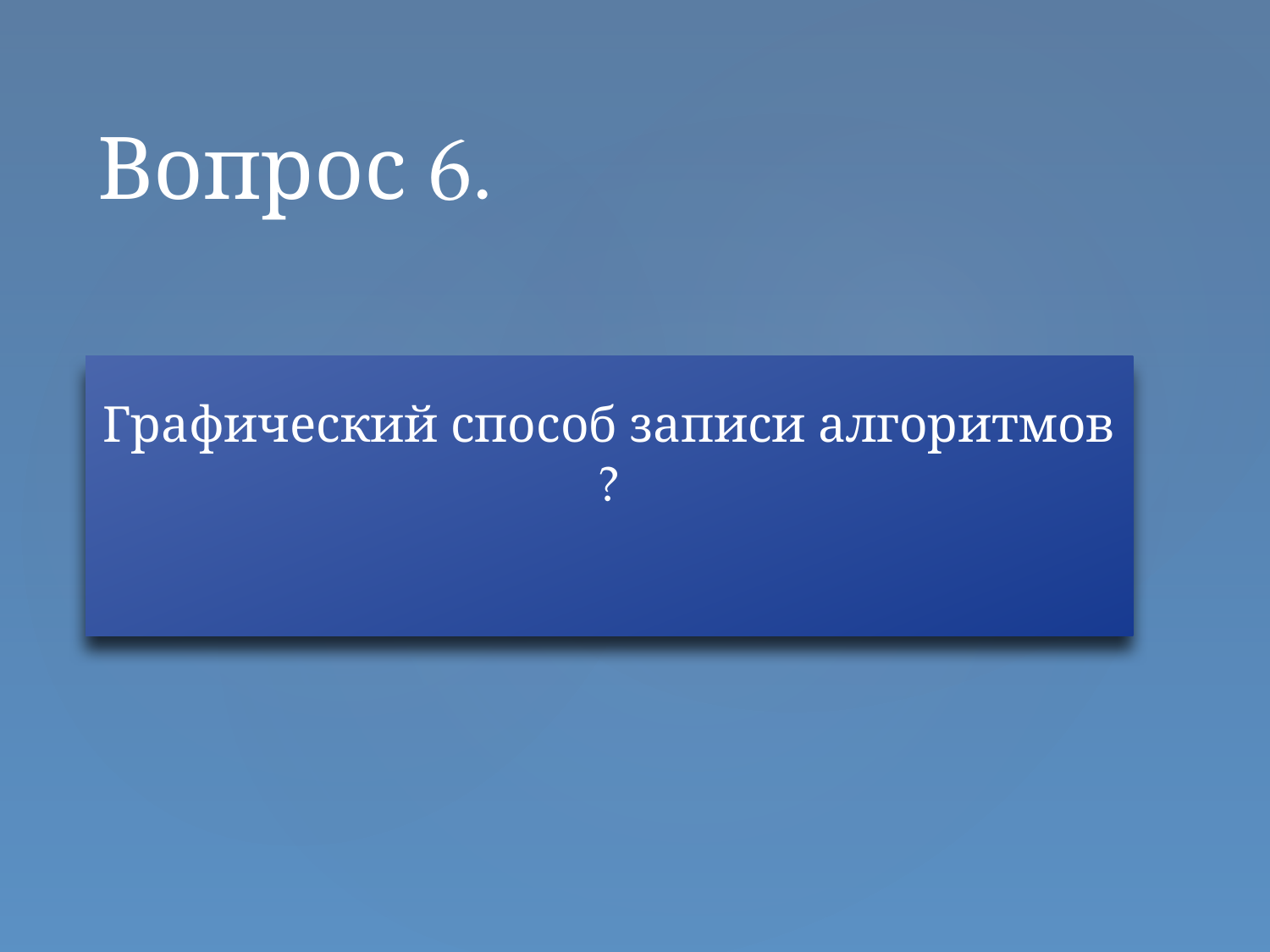

# Вопрос 6.
Графический способ записи алгоритмов ?